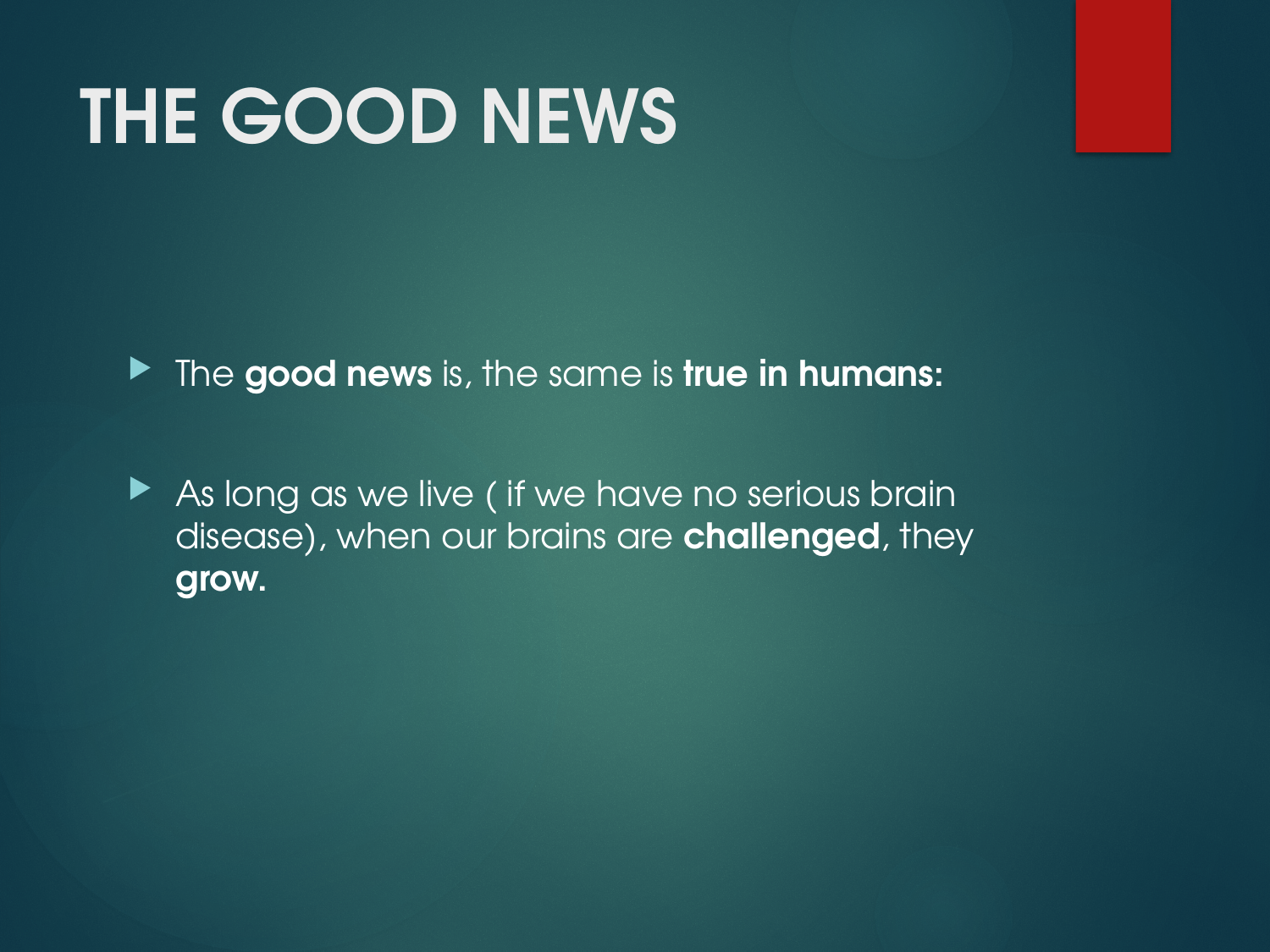

# THE GOOD NEWS

The good news is, the same is true in humans:

As long as we live ( if we have no serious brain disease), when our brains are challenged, they grow.